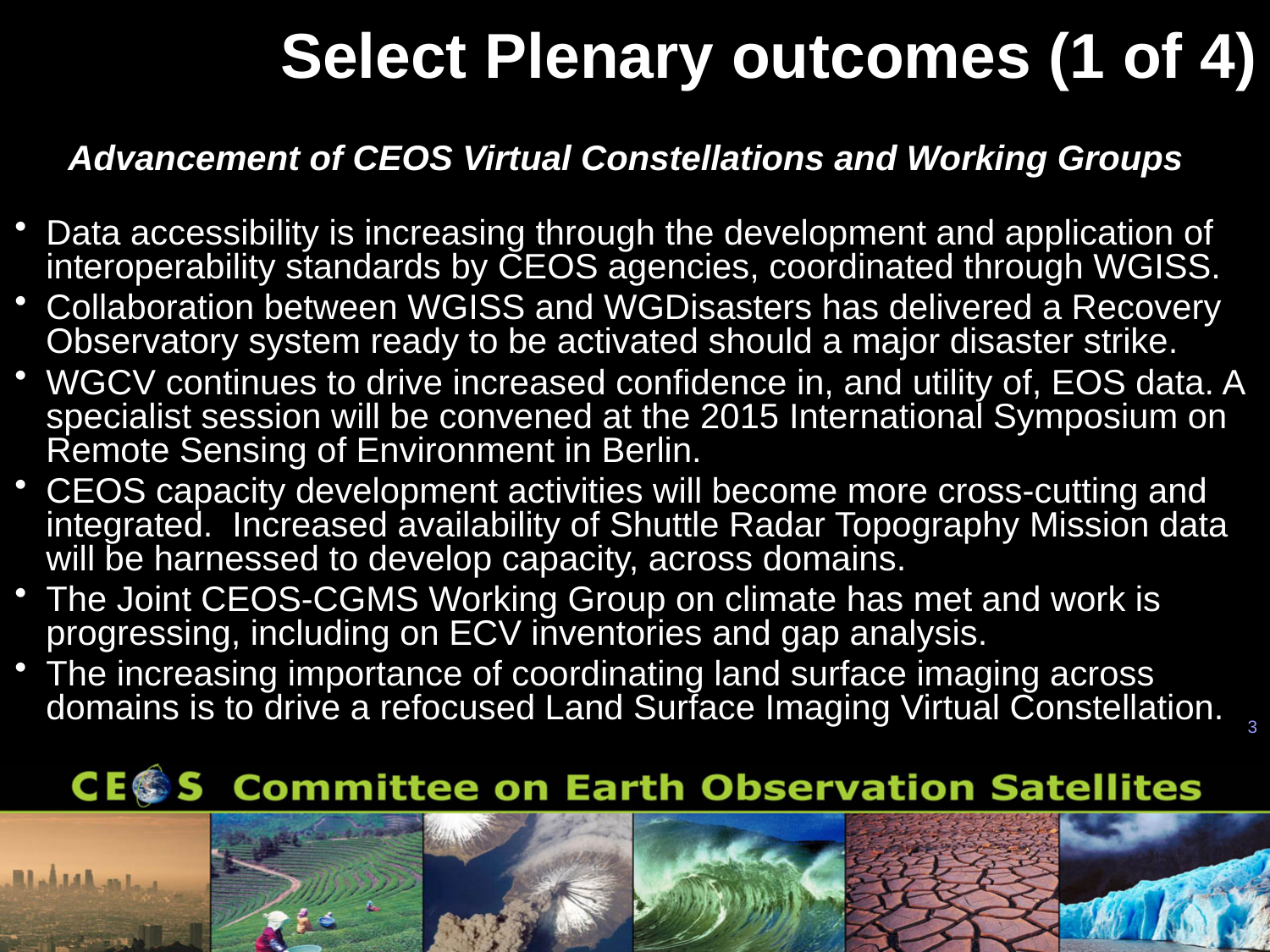

Select Plenary outcomes (1 of 4)
Advancement of CEOS Virtual Constellations and Working Groups
Data accessibility is increasing through the development and application of interoperability standards by CEOS agencies, coordinated through WGISS.
Collaboration between WGISS and WGDisasters has delivered a Recovery Observatory system ready to be activated should a major disaster strike.
WGCV continues to drive increased confidence in, and utility of, EOS data. A specialist session will be convened at the 2015 International Symposium on Remote Sensing of Environment in Berlin.
CEOS capacity development activities will become more cross-cutting and integrated.  Increased availability of Shuttle Radar Topography Mission data will be harnessed to develop capacity, across domains.
The Joint CEOS-CGMS Working Group on climate has met and work is progressing, including on ECV inventories and gap analysis.
The increasing importance of coordinating land surface imaging across domains is to drive a refocused Land Surface Imaging Virtual Constellation.

3